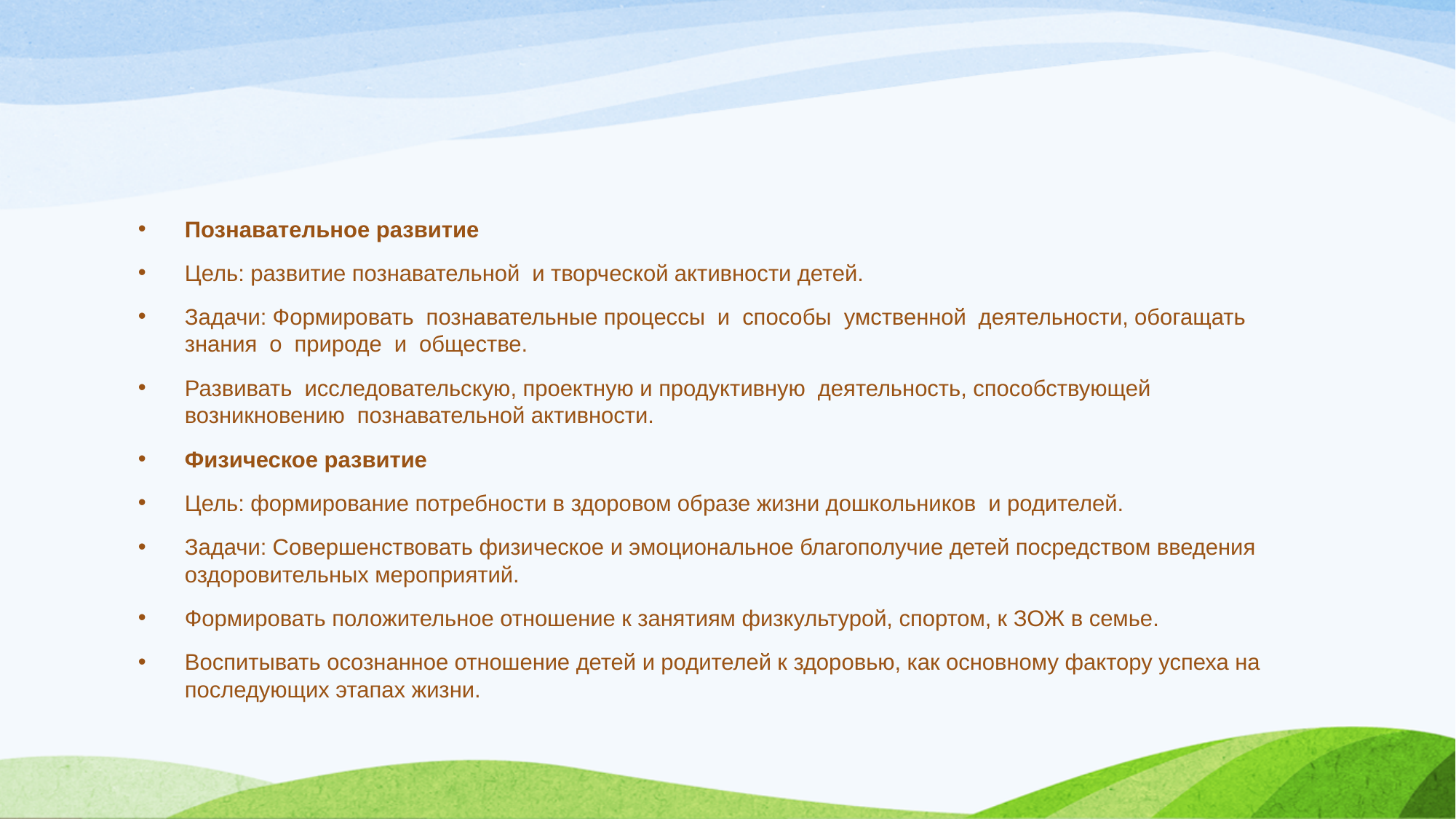

Познавательное развитие
Цель: развитие познавательной  и творческой активности детей.
Задачи: Формировать  познавательные процессы  и  способы  умственной  деятельности, обогащать  знания  о  природе  и  обществе.
Развивать  исследовательскую, проектную и продуктивную  деятельность, способствующей возникновению  познавательной активности.
Физическое развитие
Цель: формирование потребности в здоровом образе жизни дошкольников  и родителей.
Задачи: Совершенствовать физическое и эмоциональное благополучие детей посредством введения оздоровительных мероприятий.
Формировать положительное отношение к занятиям физкультурой, спортом, к ЗОЖ в семье.
Воспитывать осознанное отношение детей и родителей к здоровью, как основному фактору успеха на последующих этапах жизни.